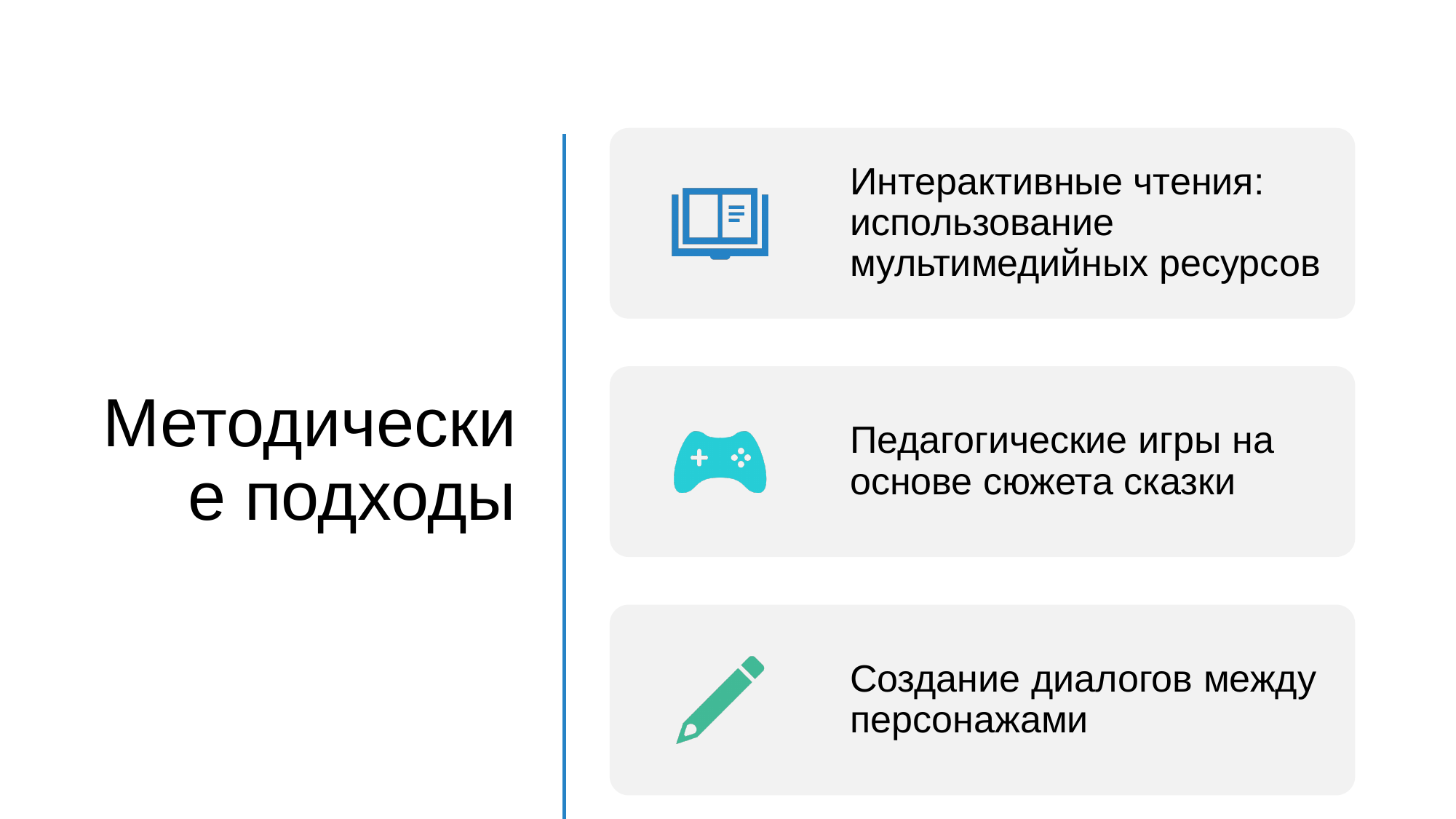

# Методические подходы
Интерактивные чтения: использование мультимедийных ресурсов
Педагогические игры на основе сюжета сказки
Создание диалогов между персонажами